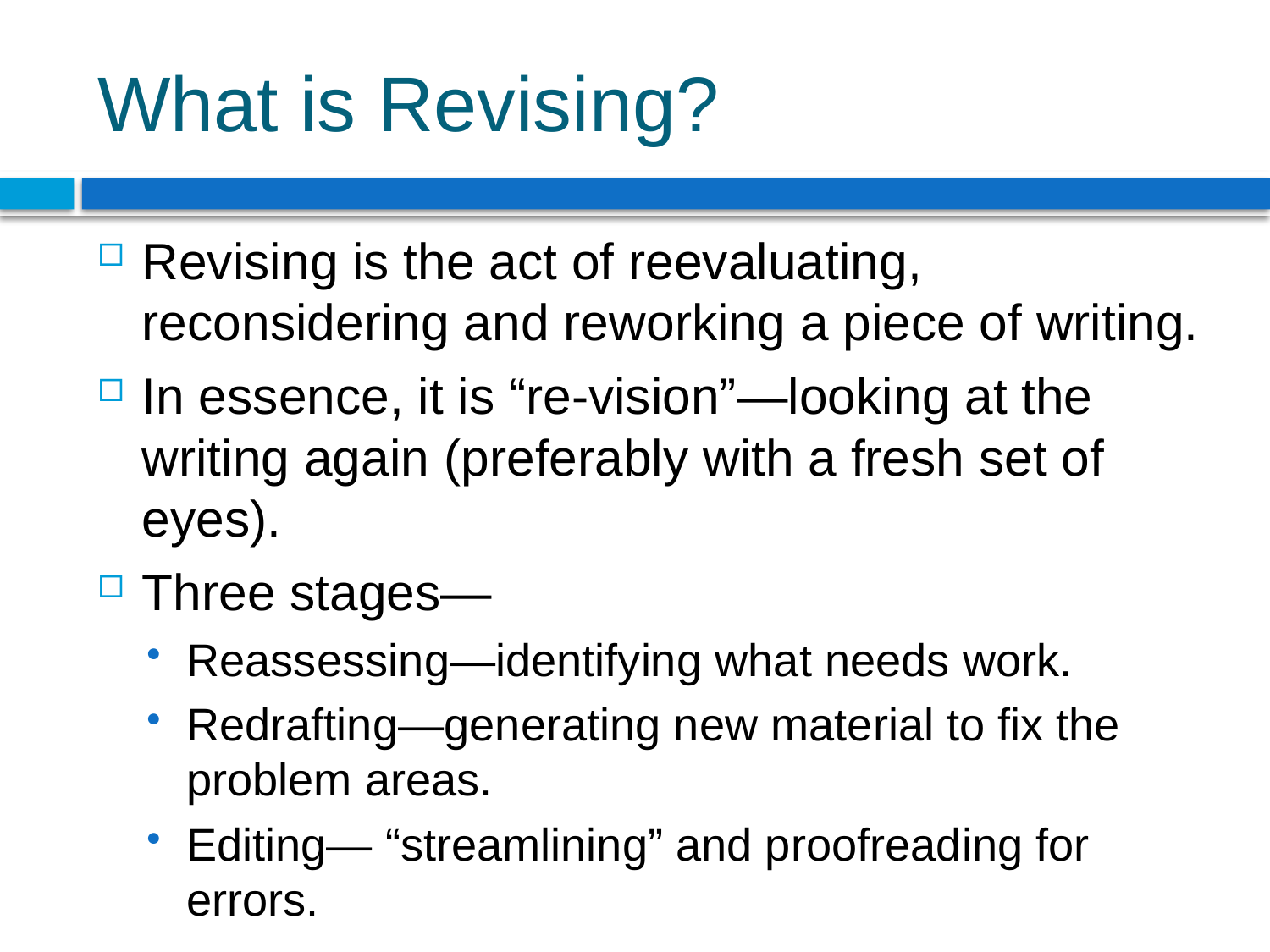

# What is Revising?
Revising is the act of reevaluating, reconsidering and reworking a piece of writing.
In essence, it is “re-vision”—looking at the writing again (preferably with a fresh set of eyes).
Three stages—
Reassessing—identifying what needs work.
Redrafting—generating new material to fix the problem areas.
Editing— “streamlining” and proofreading for errors.